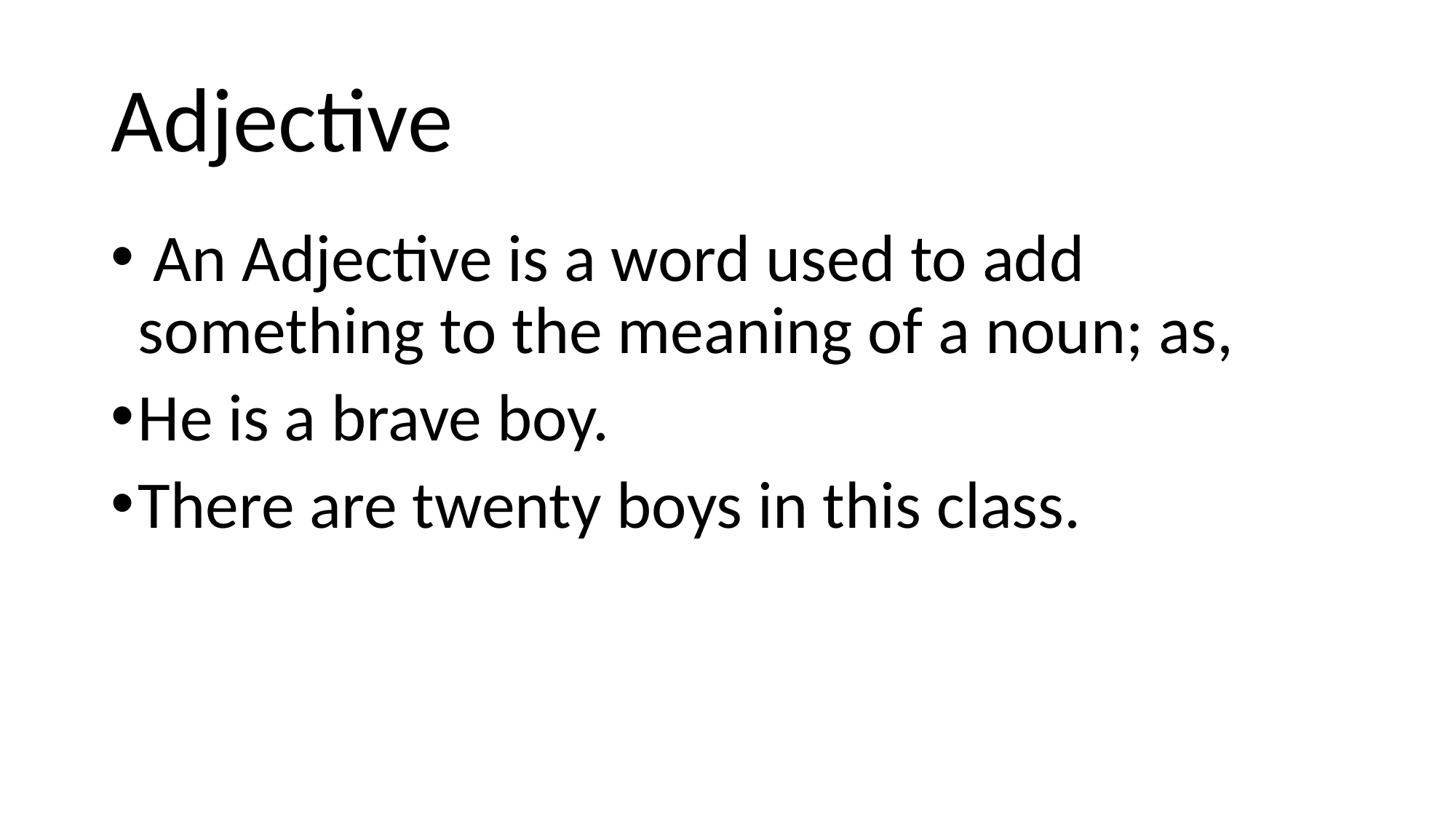

# Adjective
 An Adjective is a word used to add something to the meaning of a noun; as,
He is a brave boy.
There are twenty boys in this class.